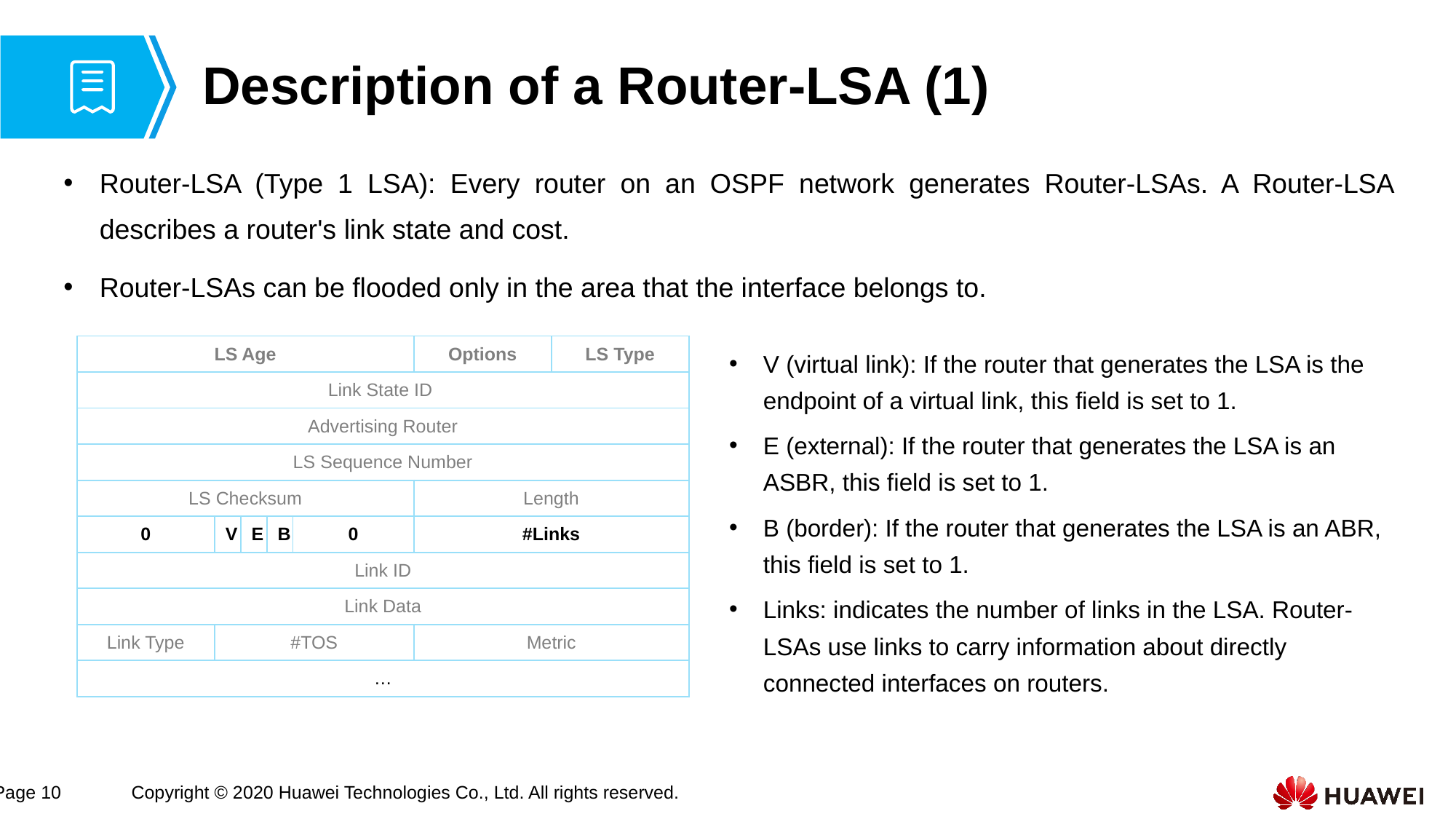

# Description of a Router-LSA (1)
Router-LSA (Type 1 LSA): Every router on an OSPF network generates Router-LSAs. A Router-LSA describes a router's link state and cost.
Router-LSAs can be flooded only in the area that the interface belongs to.
| LS Age |  |  |  |  | Options | LS Type |
| --- | --- | --- | --- | --- | --- | --- |
| Link State ID |  |  |  |  |  |  |
| Advertising Router |  |  |  |  |  |  |
| LS Sequence Number |  |  |  |  |  |  |
| LS Checksum |  |  |  |  | Length |  |
| 0 | V | E | B | 0 | #Links |  |
| Link ID |  |  |  |  |  |  |
| Link Data |  |  |  |  |  |  |
| Link Type | #TOS |  |  |  | Metric |  |
| … |  |  |  |  |  |  |
V (virtual link): If the router that generates the LSA is the endpoint of a virtual link, this field is set to 1.
E (external): If the router that generates the LSA is an ASBR, this field is set to 1.
B (border): If the router that generates the LSA is an ABR, this field is set to 1.
Links: indicates the number of links in the LSA. Router-LSAs use links to carry information about directly connected interfaces on routers.